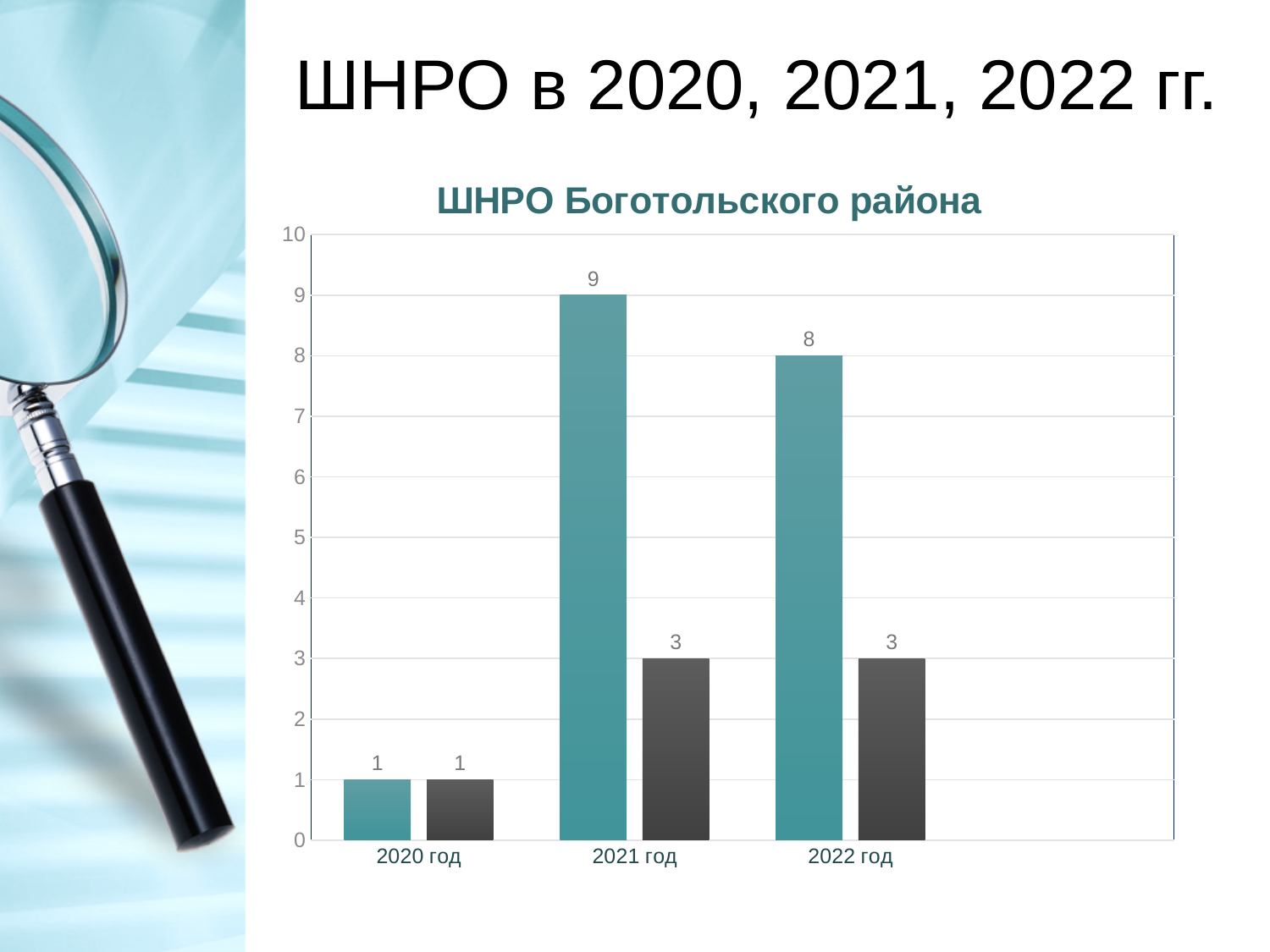

# ШНРО в 2020, 2021, 2022 гг.

### Chart: ШНРО Боготольского района

| Category | Ряд 1 | Ряд 2 |
|---|---|---|
| 2020 год | 1.0 | 1.0 |
| 2021 год | 9.0 | 3.0 |
| 2022 год | 8.0 | 3.0 |